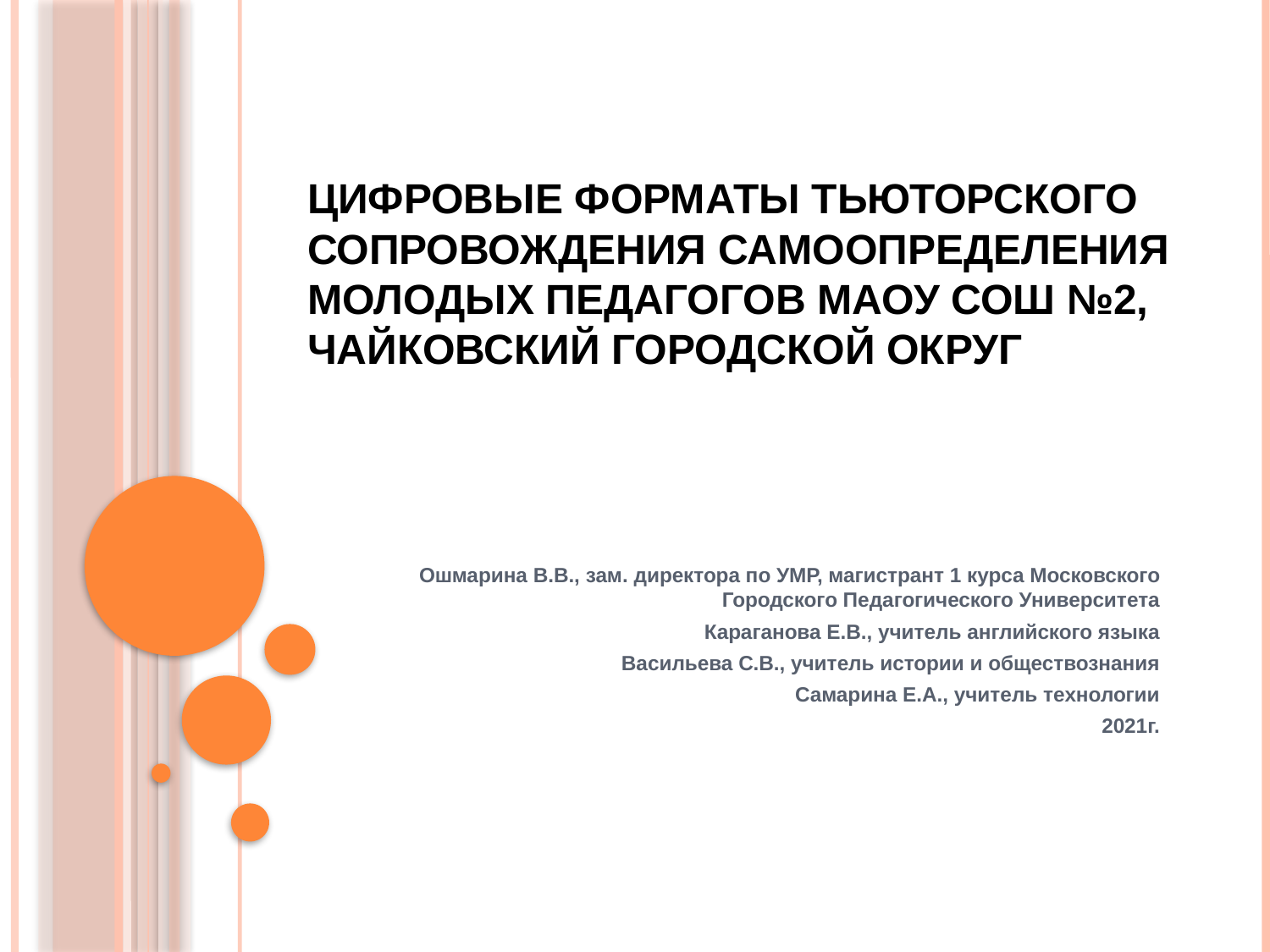

# Цифровые форматы тьюторского сопровождения самоопределения молодых педагогов МАОУ СОШ №2, Чайковский городской округ
Ошмарина В.В., зам. директора по УМР, магистрант 1 курса Московского Городского Педагогического Университета
Караганова Е.В., учитель английского языка
Васильева С.В., учитель истории и обществознания
Самарина Е.А., учитель технологии
2021г.